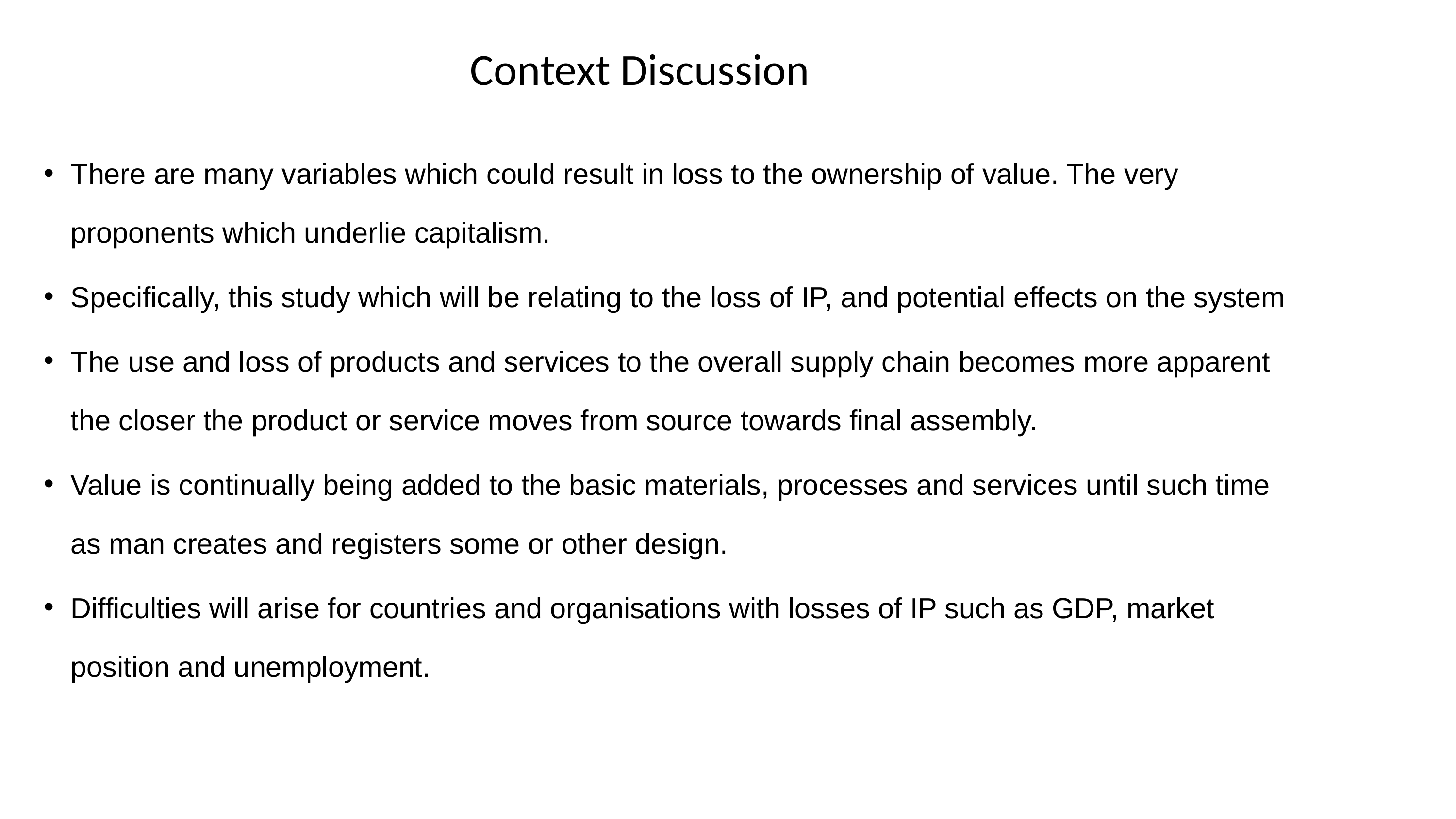

# Context Discussion
There are many variables which could result in loss to the ownership of value. The very proponents which underlie capitalism.
Specifically, this study which will be relating to the loss of IP, and potential effects on the system
The use and loss of products and services to the overall supply chain becomes more apparent the closer the product or service moves from source towards final assembly.
Value is continually being added to the basic materials, processes and services until such time as man creates and registers some or other design.
Difficulties will arise for countries and organisations with losses of IP such as GDP, market position and unemployment.